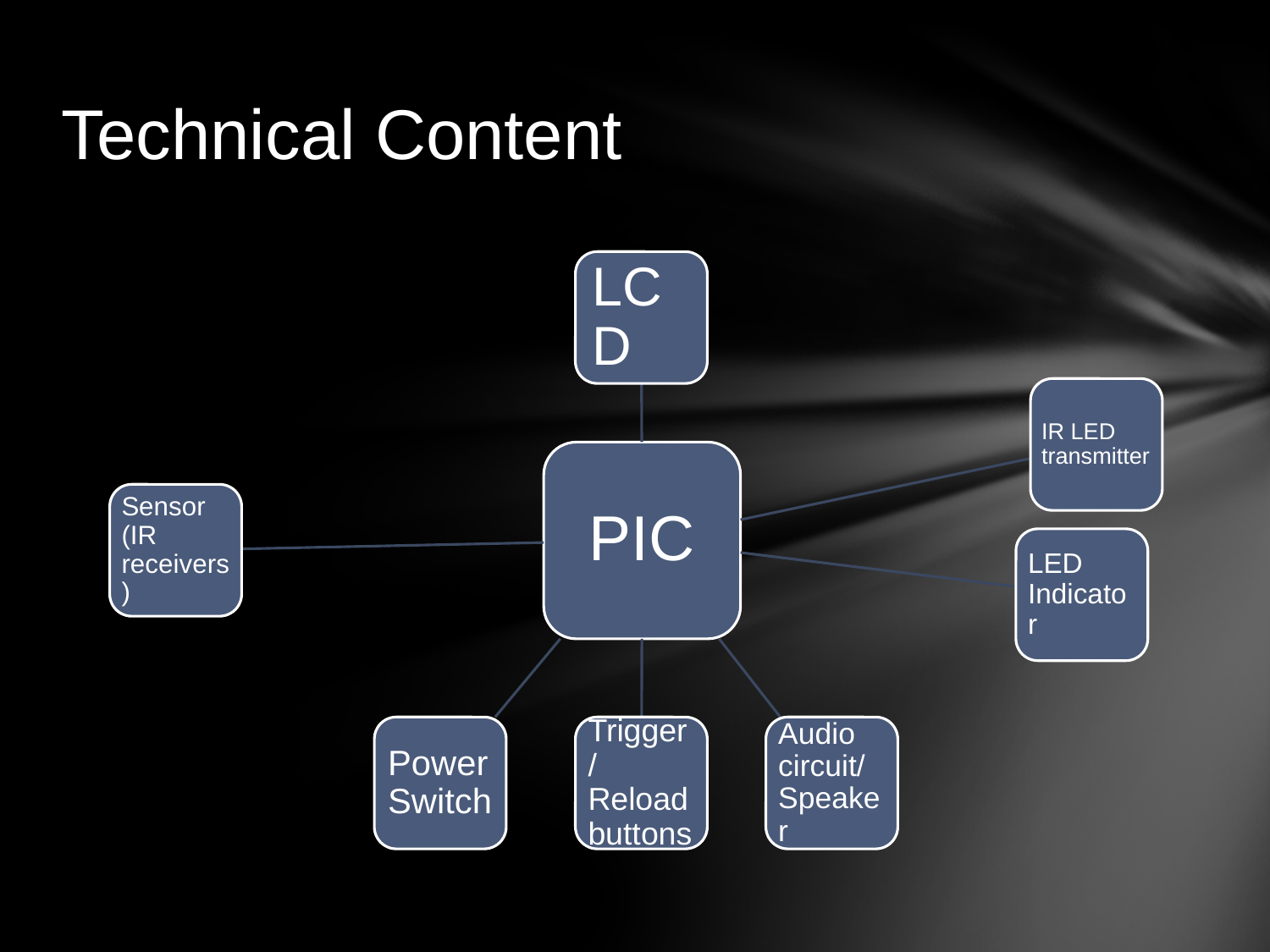

# Technical Content
PIC
Sensor (IR receivers)
LCD
Trigger/ Reload buttons
Audio circuit/ Speaker
LED  Indicator
IR LED transmitter
Power Switch